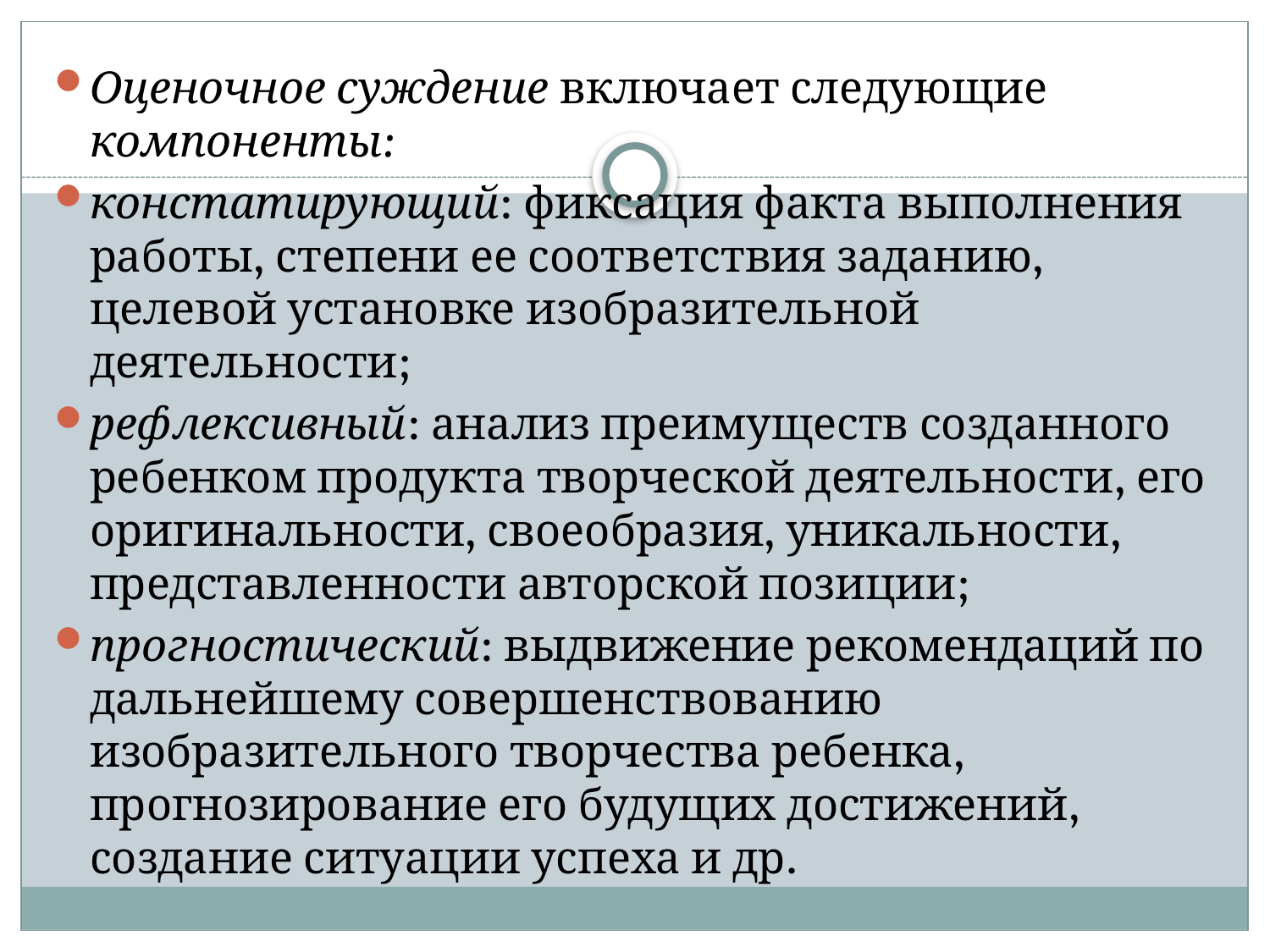

Оценочное суждение включает следующие компоненты:
констатирующий: фиксация факта выполнения работы, степени ее соответствия заданию, целевой установке изобразительной деятельности;
рефлексивный: анализ преимуществ созданного ребенком продукта творческой деятельности, его оригинальности, своеобразия, уникальности, представленности авторской позиции;
прогностический: выдвижение рекомендаций по дальнейшему совершенствованию изобразительного творчества ребенка, прогнозирование его будущих достижений, создание ситуации успеха и др.